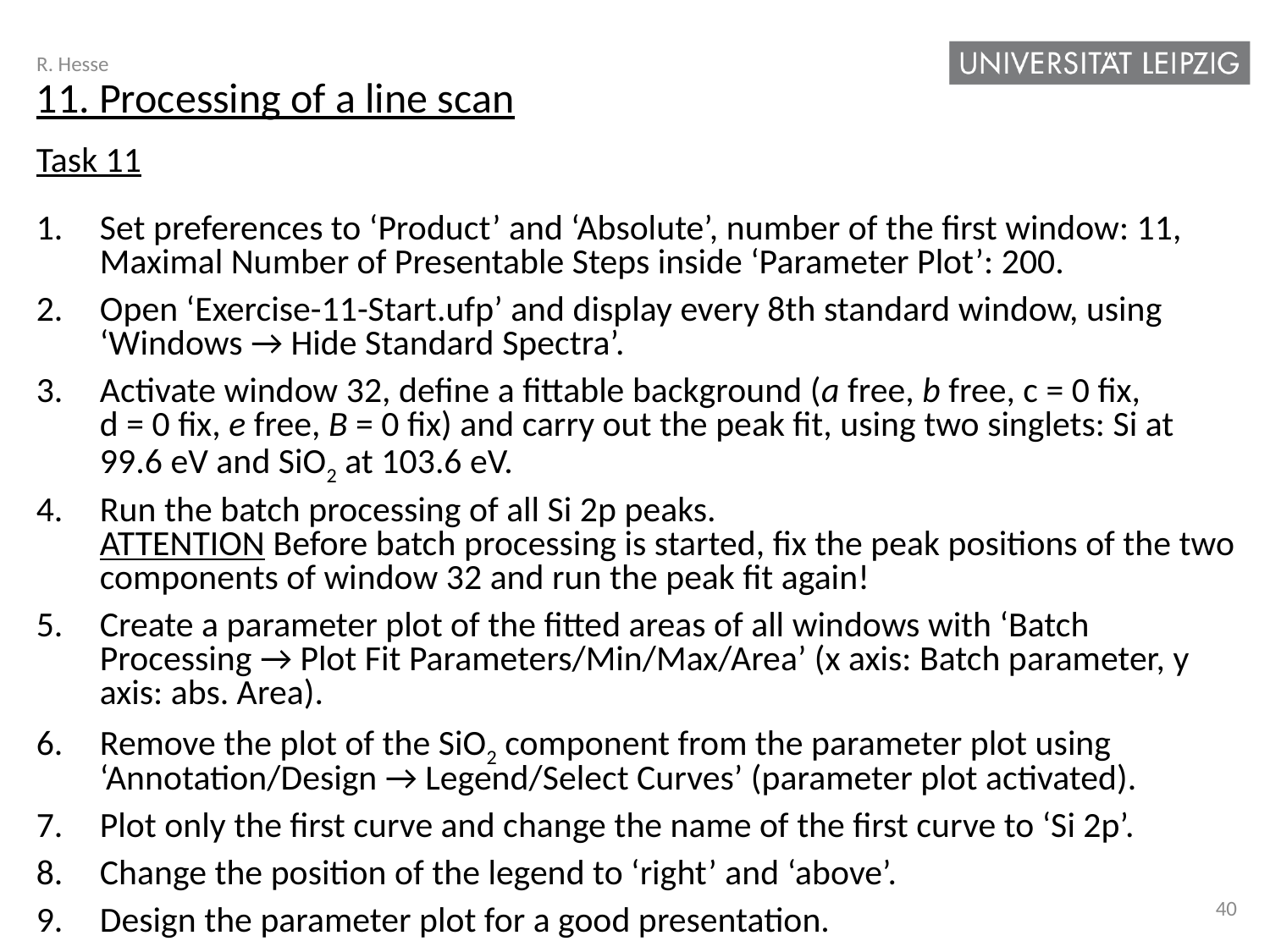

R. Hesse
11. Processing of a line scan
Task 11

Set preferences to ‘Product’ and ‘Absolute’, number of the first window: 11, Maximal Number of Presentable Steps inside ‘Parameter Plot’: 200.

Open ‘Exercise-11-Start.ufp’ and display every 8th standard window, using ‘Windows → Hide Standard Spectra’.

Activate window 32, define a fittable background (a free, b free, c = 0 fix,
d = 0 fix, e free, B = 0 fix) and carry out the peak fit, using two singlets: Si at 99.6 eV and SiO2 at 103.6 eV.
Run the batch processing of all Si 2p peaks.
Attention Before batch processing is started, fix the peak positions of the two components of window 32 and run the peak fit again!

Create a parameter plot of the fitted areas of all windows with ‘Batch Processing → Plot Fit Parameters/Min/Max/Area’ (x axis: Batch parameter, y axis: abs. Area).

Remove the plot of the SiO2 component from the parameter plot using ‘Annotation/Design → Legend/Select Curves’ (parameter plot activated).

Plot only the first curve and change the name of the first curve to ‘Si 2p’.

Change the position of the legend to ‘right’ and ‘above’.

Design the parameter plot for a good presentation.

Estimate the recording size.
40